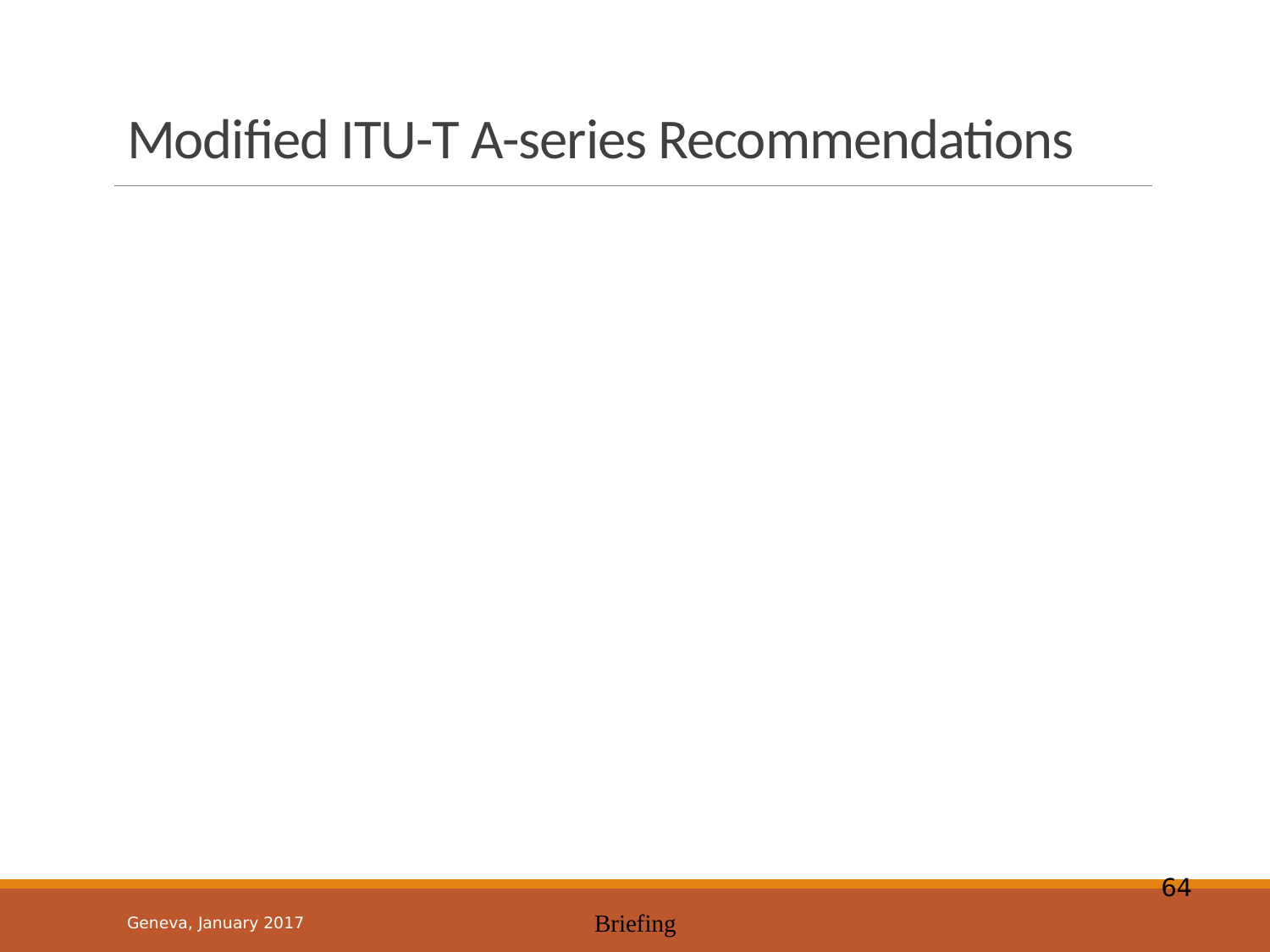

# Modified ITU-T A-series Recommendations
64
Geneva, January 2017
Briefing